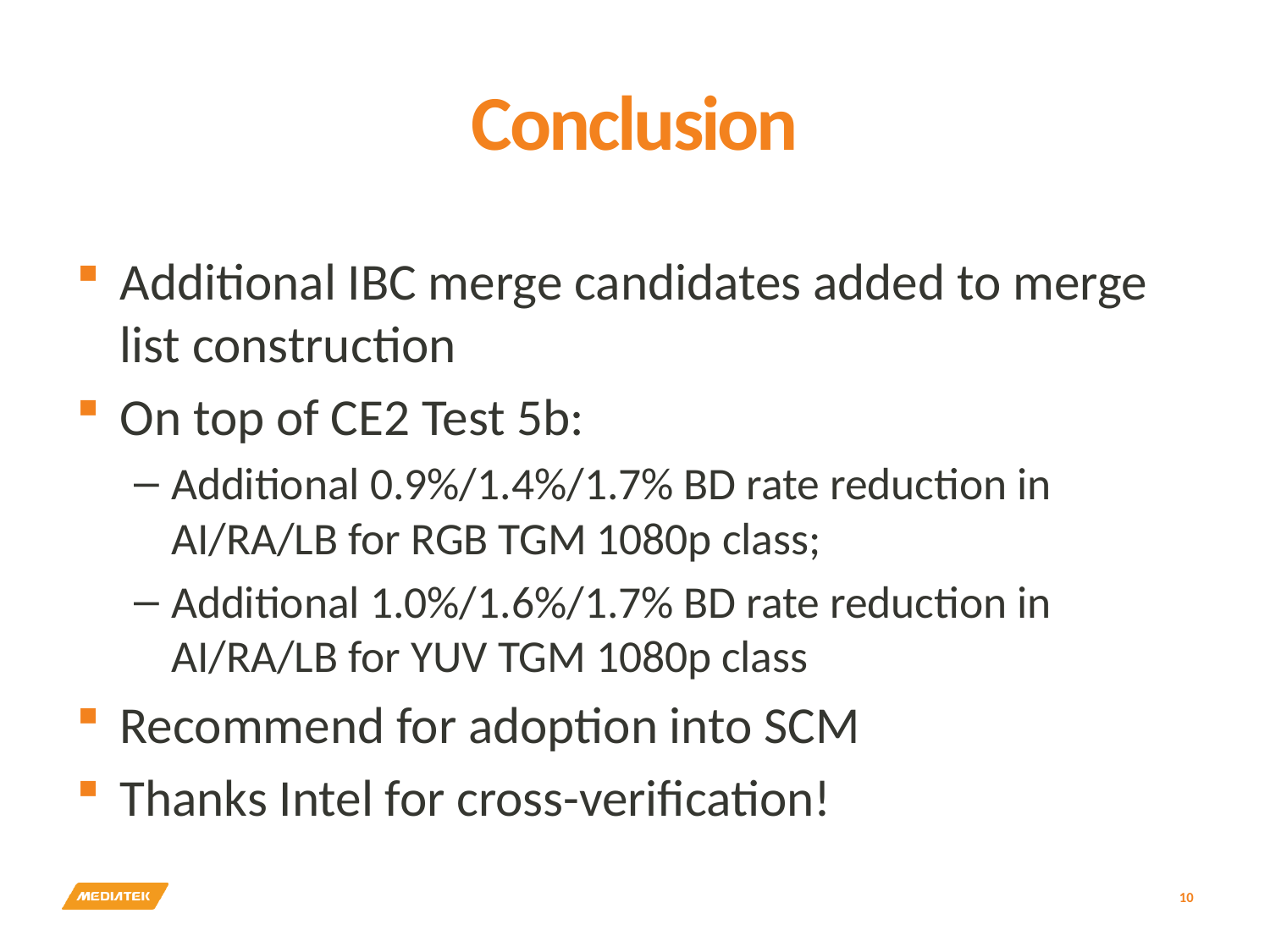

# Conclusion
Additional IBC merge candidates added to merge list construction
On top of CE2 Test 5b:
Additional 0.9%/1.4%/1.7% BD rate reduction in AI/RA/LB for RGB TGM 1080p class;
Additional 1.0%/1.6%/1.7% BD rate reduction in AI/RA/LB for YUV TGM 1080p class
Recommend for adoption into SCM
Thanks Intel for cross-verification!
10